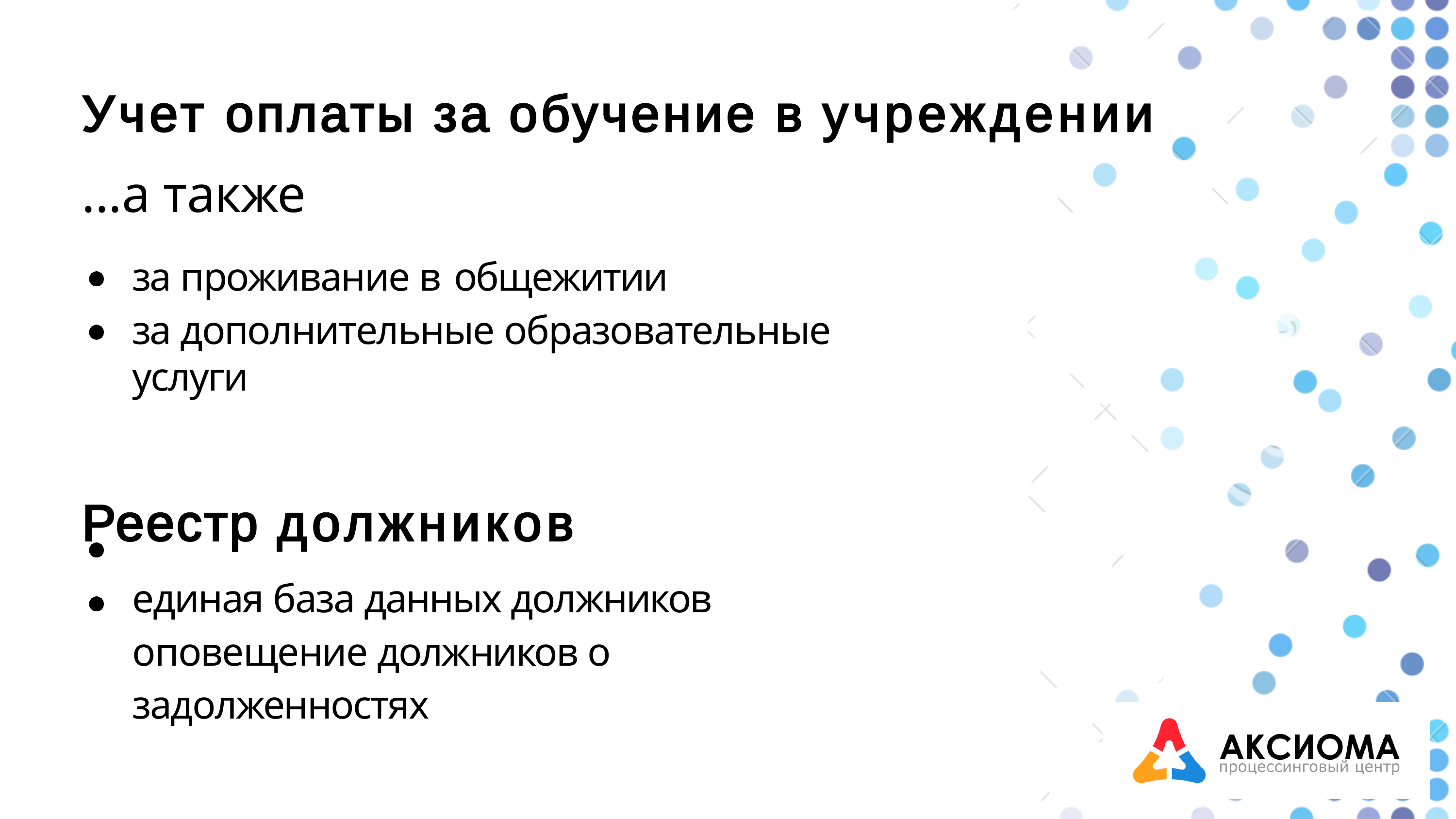

# Учет оплаты за обучение в учреждении
...а также
за проживание в общежитии
за дополнительные образовательные услуги

Реестр должников
единая база данных должников  оповещение должников о задолженностях